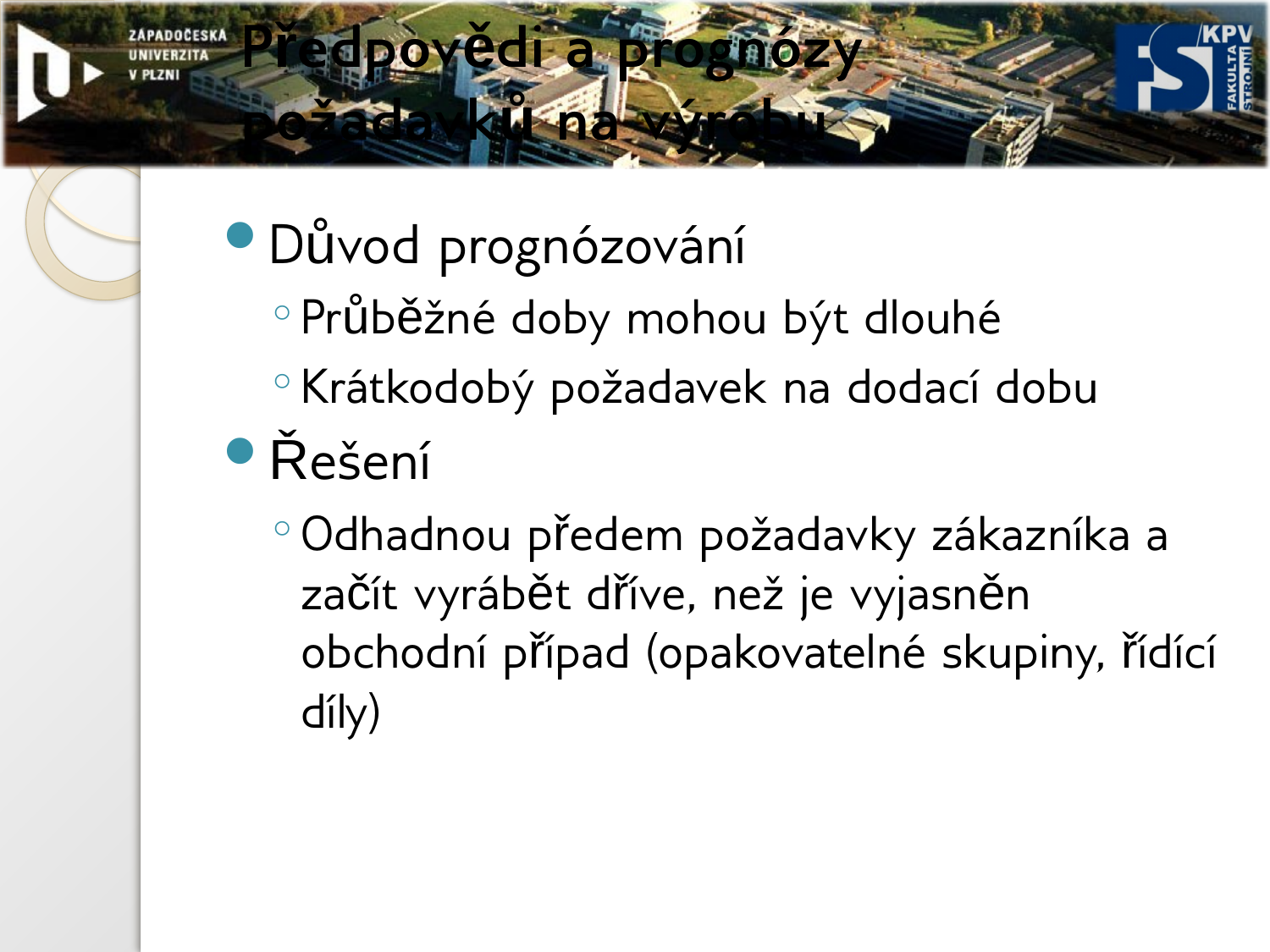

# Předpovědi a prognózy požadavků na výrobu
Důvod prognózování
Průběžné doby mohou být dlouhé
Krátkodobý požadavek na dodací dobu
Řešení
Odhadnou předem požadavky zákazníka a začít vyrábět dříve, než je vyjasněn obchodní případ (opakovatelné skupiny, řídící díly)